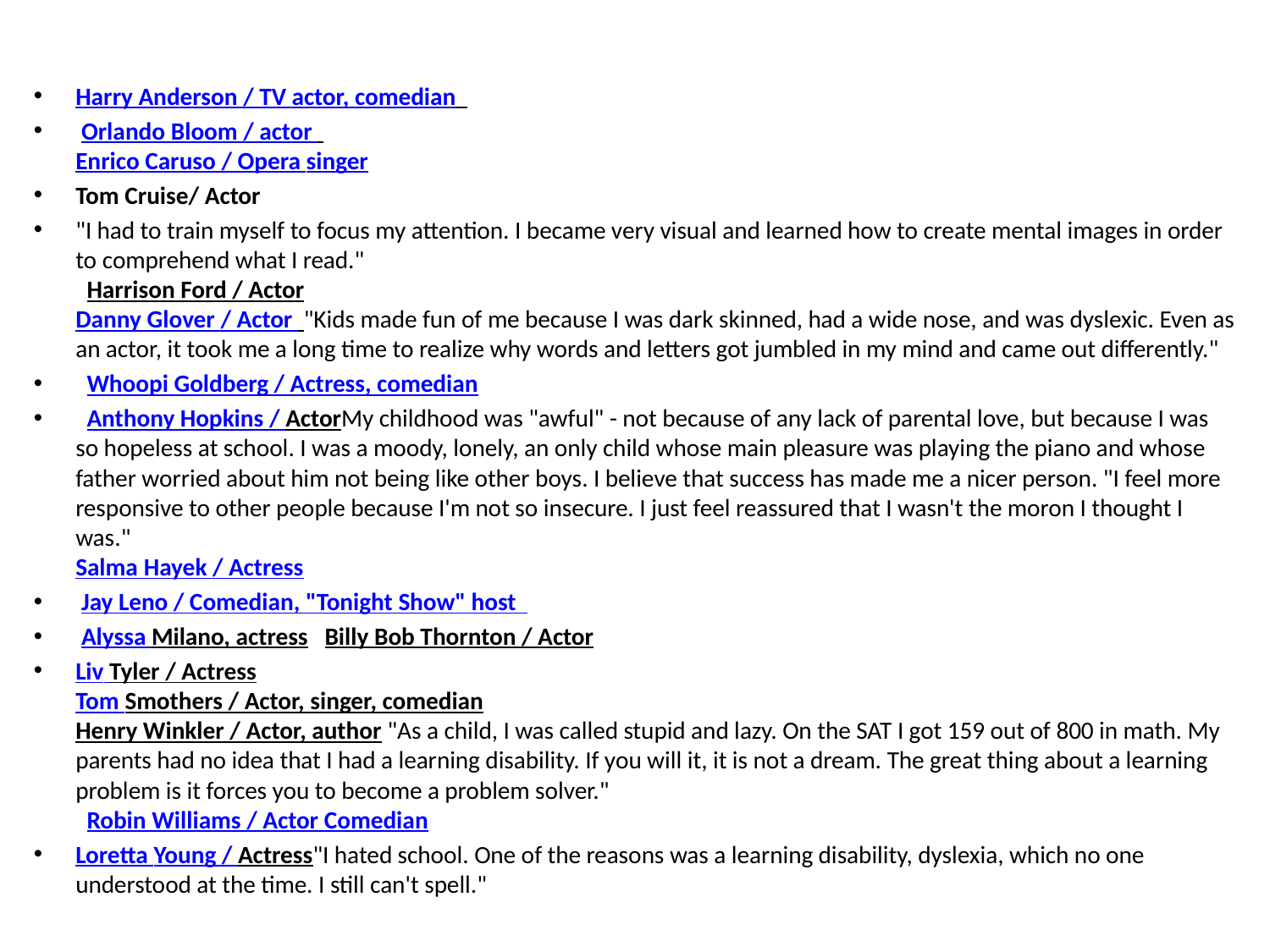

Harry Anderson / TV actor, comedian
 Orlando Bloom / actor  
Enrico Caruso / Opera singer
Tom Cruise/ Actor
"I had to train myself to focus my attention. I became very visual and learned how to create mental images in order to comprehend what I read."
  Harrison Ford / Actor
Danny Glover / Actor  "Kids made fun of me because I was dark skinned, had a wide nose, and was dyslexic. Even as an actor, it took me a long time to realize why words and letters got jumbled in my mind and came out differently."
  Whoopi Goldberg / Actress, comedian
  Anthony Hopkins / ActorMy childhood was "awful" - not because of any lack of parental love, but because I was so hopeless at school. I was a moody, lonely, an only child whose main pleasure was playing the piano and whose father worried about him not being like other boys. I believe that success has made me a nicer person. "I feel more responsive to other people because I'm not so insecure. I just feel reassured that I wasn't the moron I thought I was."
Salma Hayek / Actress
 Jay Leno / Comedian, "Tonight Show" host
 Alyssa Milano, actress   Billy Bob Thornton / Actor
Liv Tyler / Actress
Tom Smothers / Actor, singer, comedian
Henry Winkler / Actor, author "As a child, I was called stupid and lazy. On the SAT I got 159 out of 800 in math. My parents had no idea that I had a learning disability. If you will it, it is not a dream. The great thing about a learning problem is it forces you to become a problem solver."
  Robin Williams / Actor Comedian
Loretta Young / Actress"I hated school. One of the reasons was a learning disability, dyslexia, which no one understood at the time. I still can't spell."